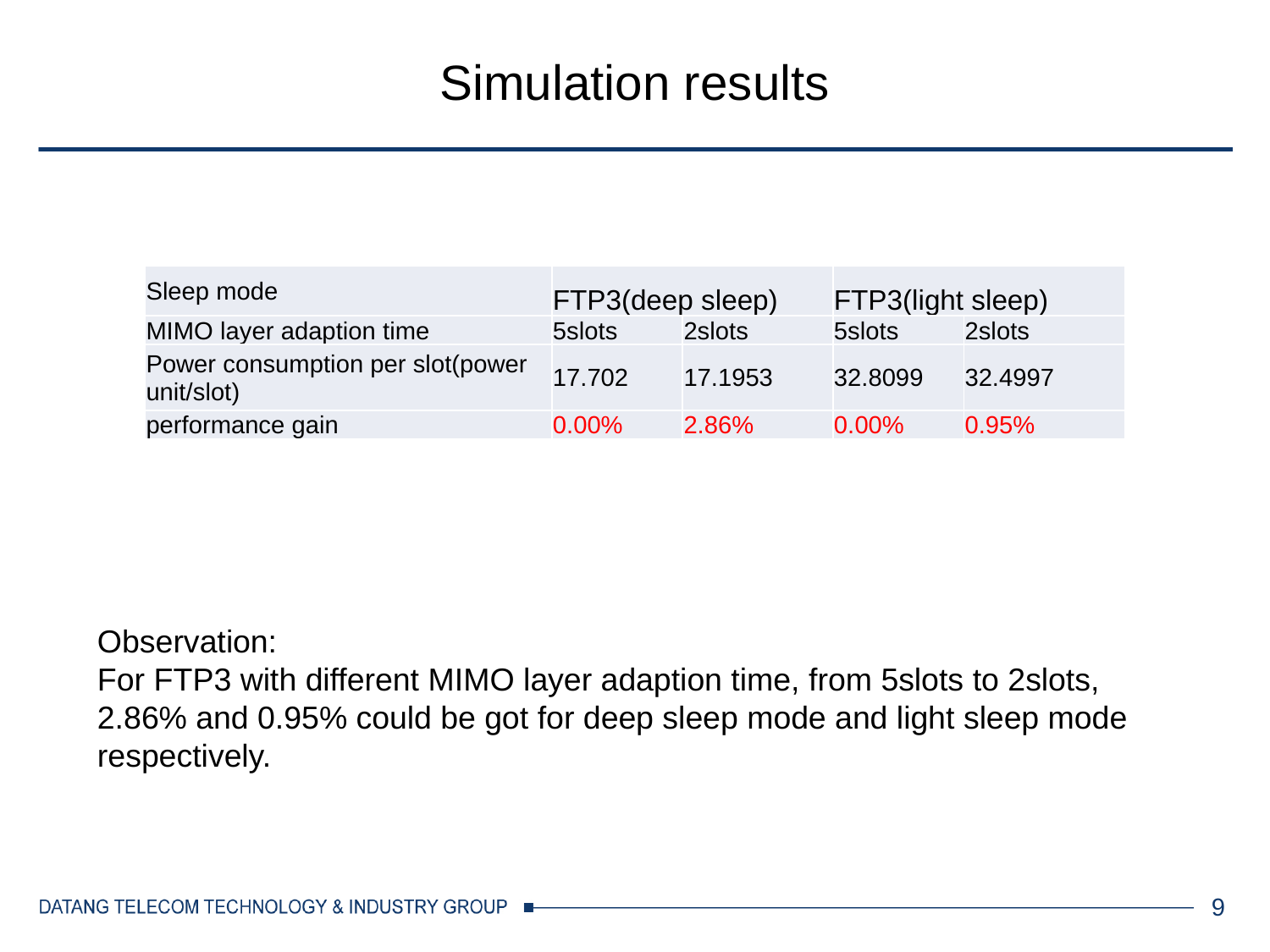

# Simulation results
| Sleep mode | FTP3(deep sleep) |  | FTP3(light sleep) |  |
| --- | --- | --- | --- | --- |
| MIMO layer adaption time | 5slots | 2slots | 5slots | 2slots |
| Power consumption per slot(power unit/slot) | 17.702 | 17.1953 | 32.8099 | 32.4997 |
| performance gain | 0.00% | 2.86% | 0.00% | 0.95% |
Observation:
For FTP3 with different MIMO layer adaption time, from 5slots to 2slots, 2.86% and 0.95% could be got for deep sleep mode and light sleep mode respectively.
9